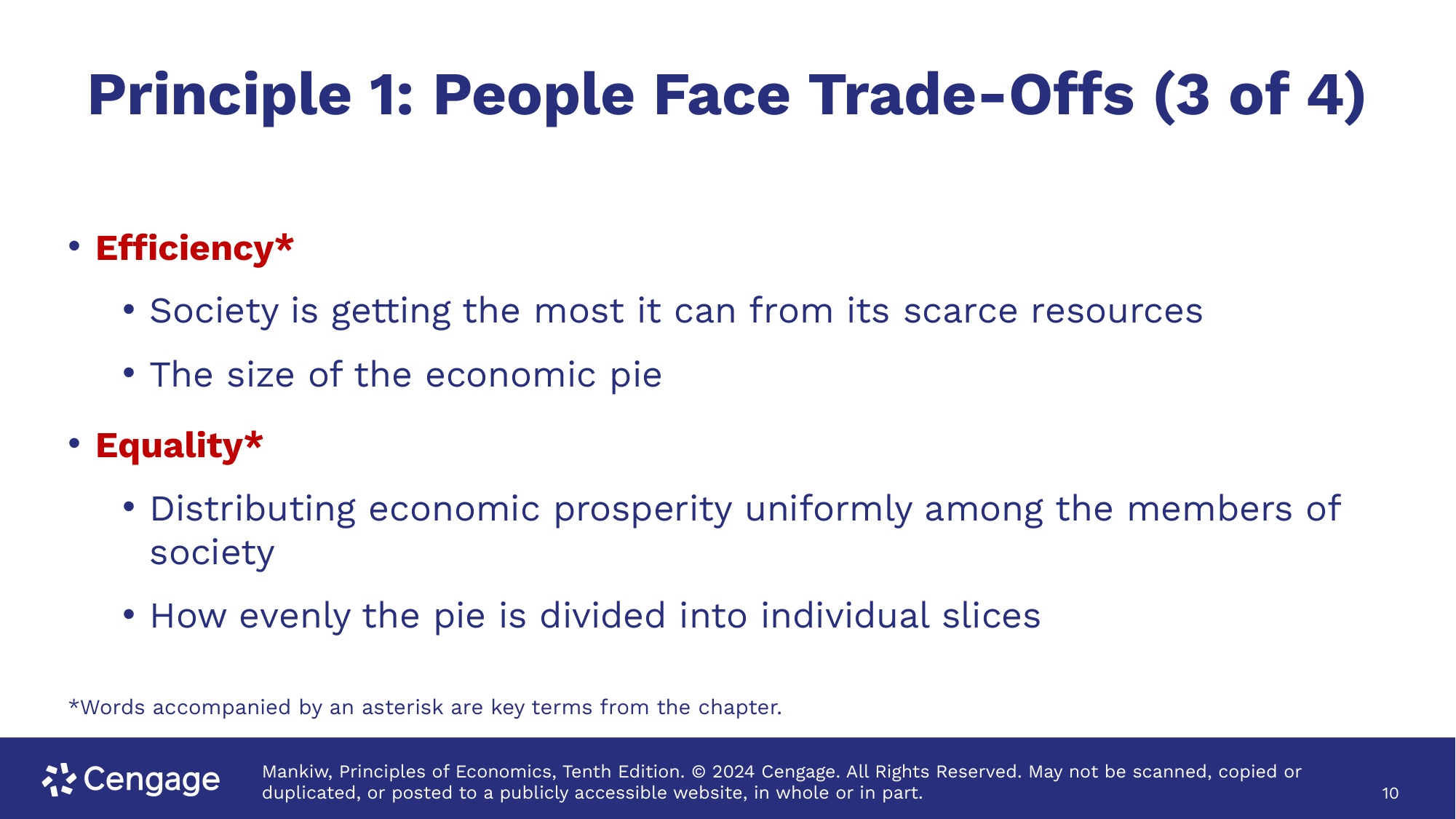

# Principle 1: People Face Trade-Offs (3 of 4)
Efficiency*
Society is getting the most it can from its scarce resources
The size of the economic pie
Equality*
Distributing economic prosperity uniformly among the members of society
How evenly the pie is divided into individual slices
*Words accompanied by an asterisk are key terms from the chapter.